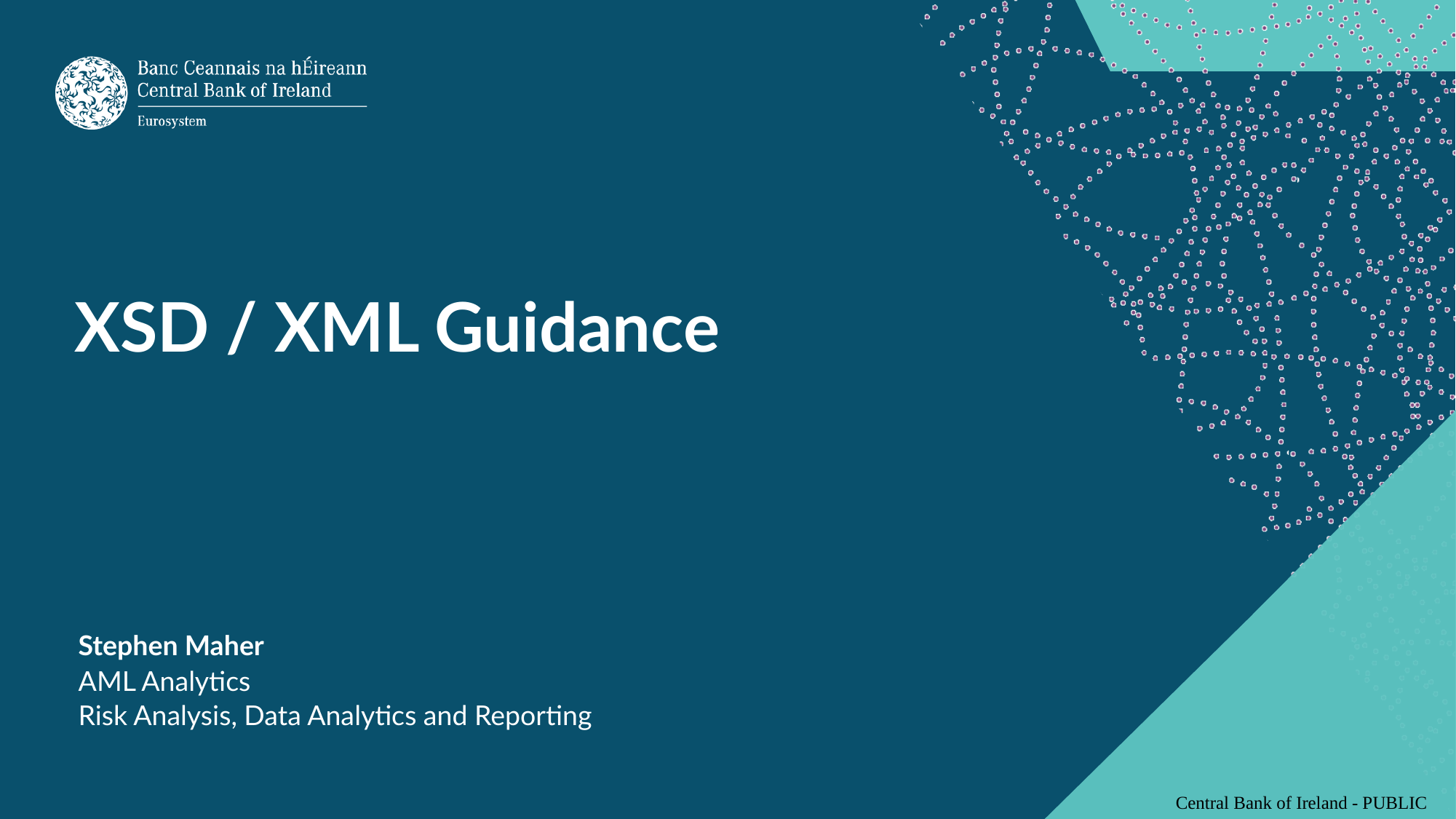

XSD / XML Guidance
Stephen Maher
AML Analytics
Risk Analysis, Data Analytics and Reporting
Central Bank of Ireland - PUBLIC